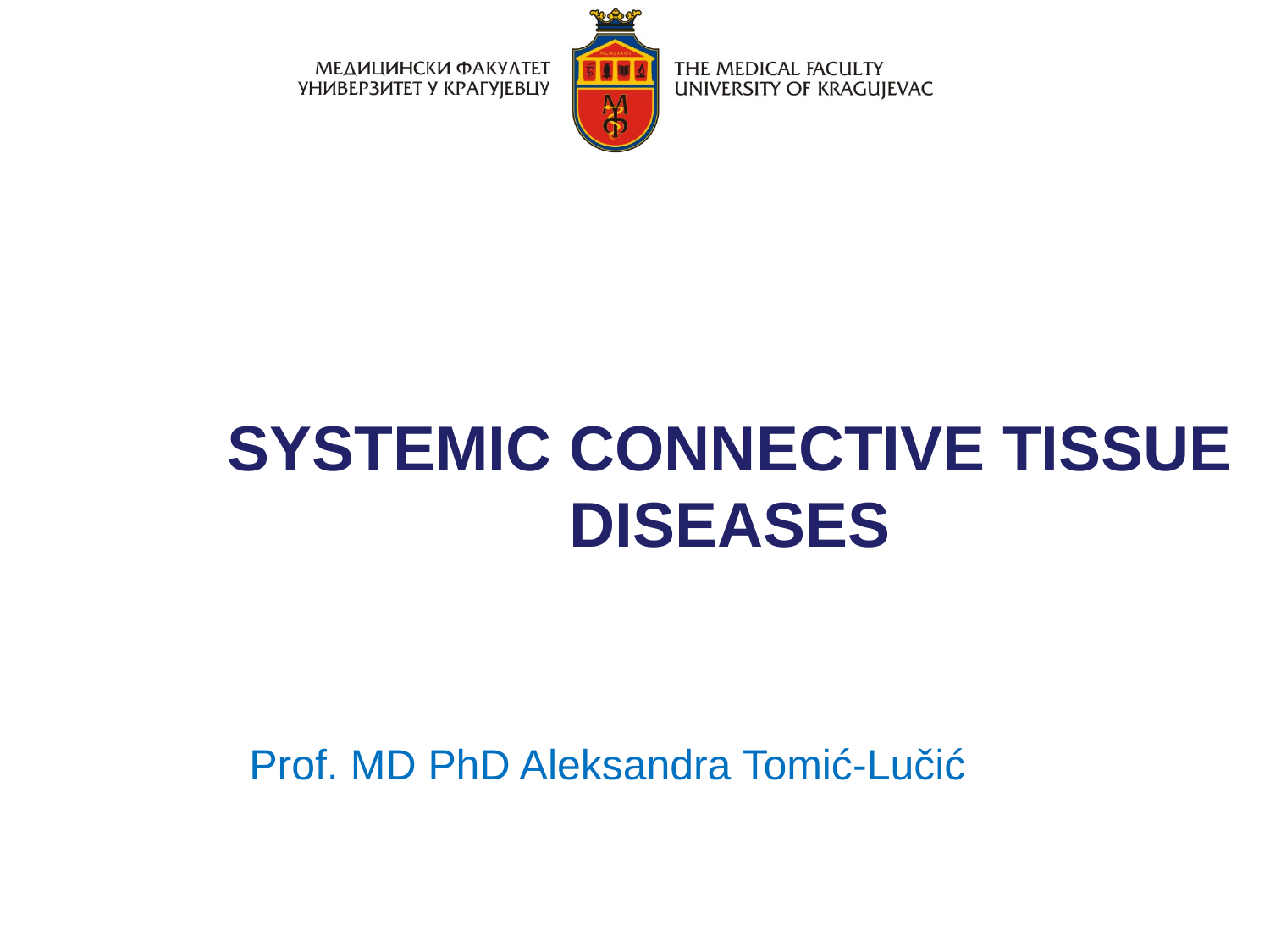

SYSTEMIC CONNECTIVE TISSUE DISEASES
Prof. MD PhD Aleksandra Tomić-Lučić